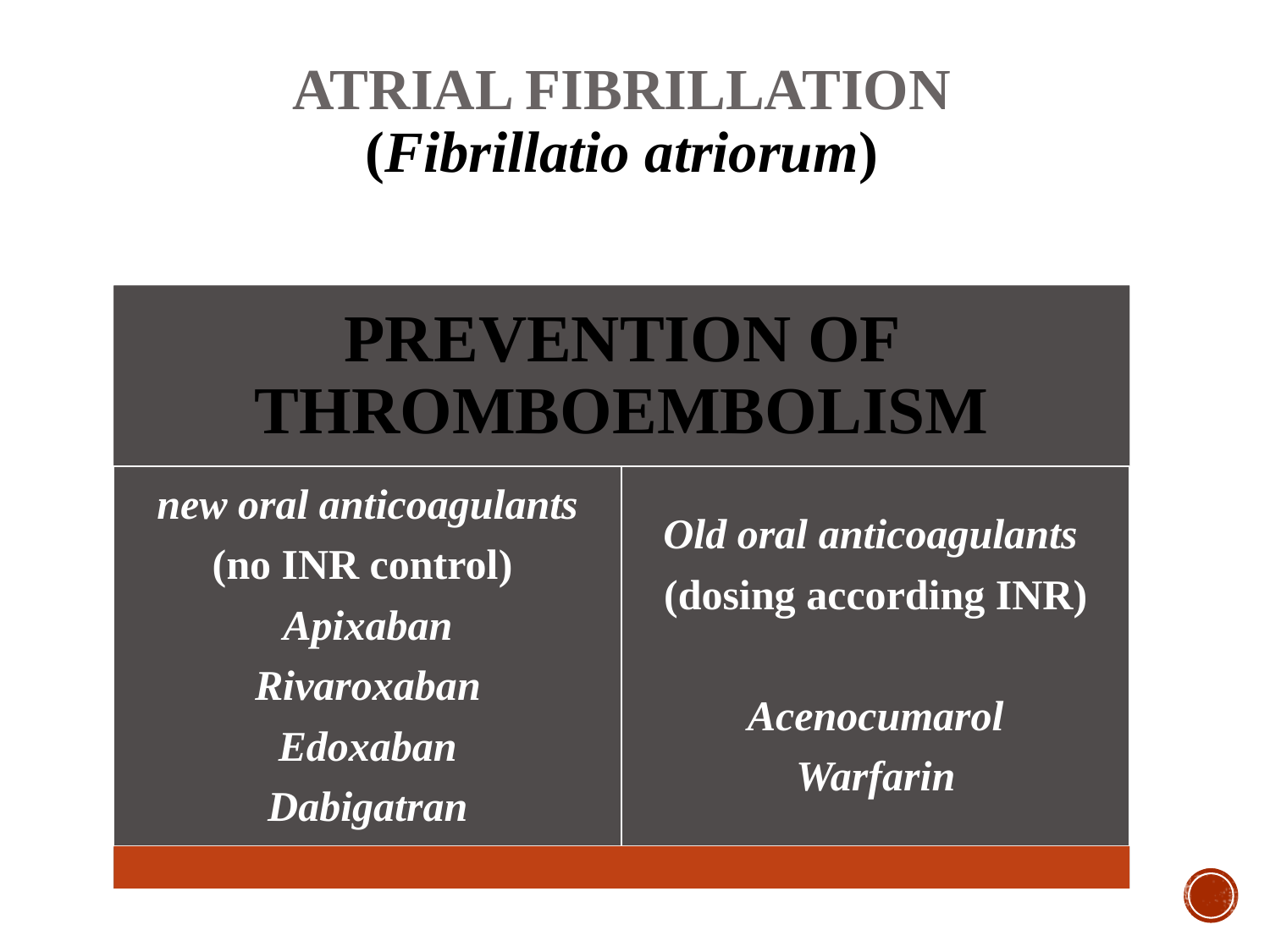

ATRIAL FIBRILLATION
(Fibrillatio atriorum)
PREVENTION OF THROMBOEMBOLISM
new oral anticoagulants
(no INR control)
Apixaban
Rivaroxaban
Edoxaban
Dabigatran
Old oral anticoagulants
(dosing according INR)

Acenocumarol
Warfarin